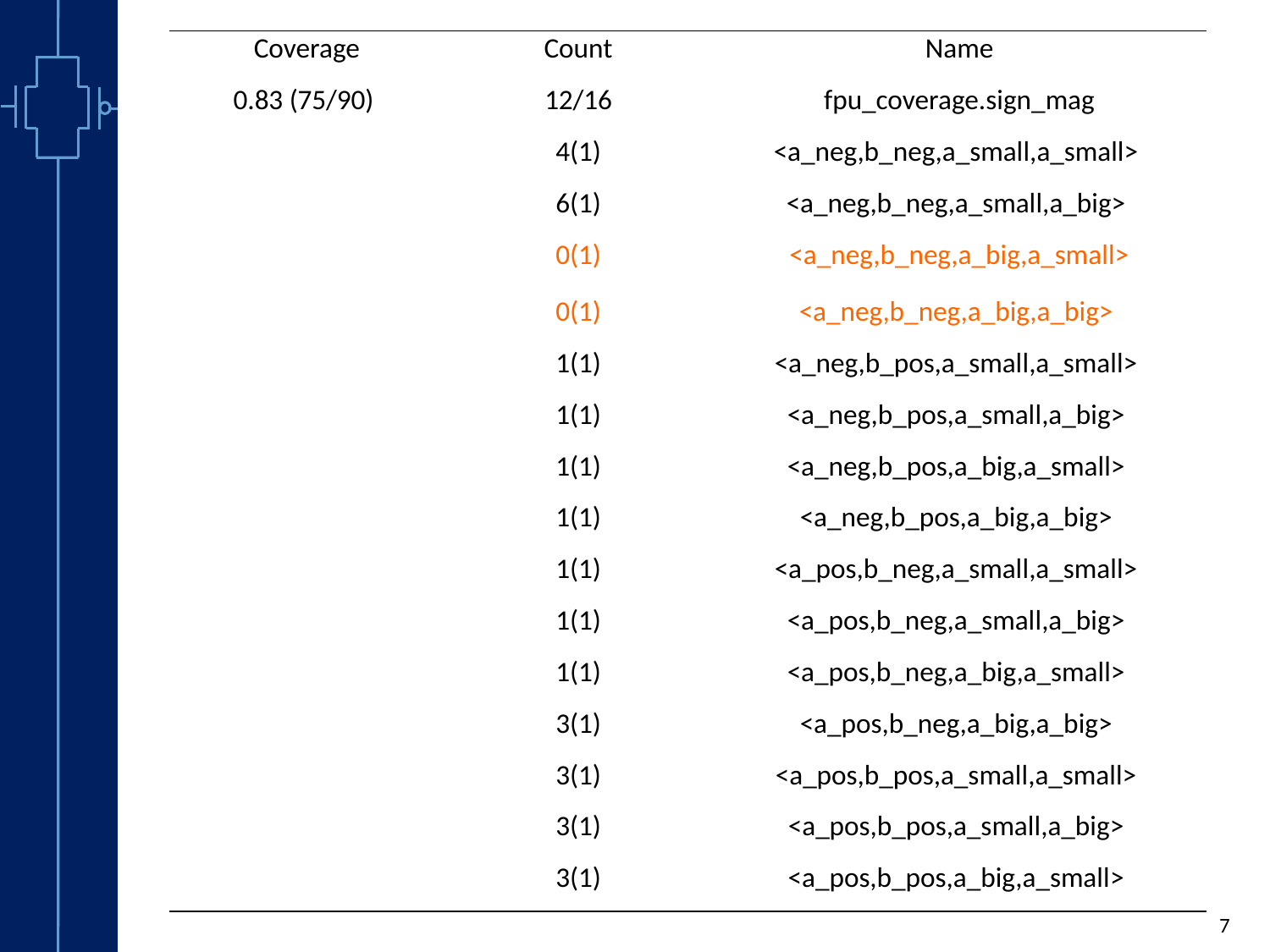

| Coverage | Count | Name |
| --- | --- | --- |
| 0.83 (75/90) | 12/16 | fpu\_coverage.sign\_mag |
|  | 4(1) | <a\_neg,b\_neg,a\_small,a\_small> |
|  | 6(1) | <a\_neg,b\_neg,a\_small,a\_big> |
|  | 0(1) | <a\_neg,b\_neg,a\_big,a\_small> |
|  | 0(1) | <a\_neg,b\_neg,a\_big,a\_big> |
|  | 1(1) | <a\_neg,b\_pos,a\_small,a\_small> |
|  | 1(1) | <a\_neg,b\_pos,a\_small,a\_big> |
|  | 1(1) | <a\_neg,b\_pos,a\_big,a\_small> |
|  | 1(1) | <a\_neg,b\_pos,a\_big,a\_big> |
|  | 1(1) | <a\_pos,b\_neg,a\_small,a\_small> |
|  | 1(1) | <a\_pos,b\_neg,a\_small,a\_big> |
|  | 1(1) | <a\_pos,b\_neg,a\_big,a\_small> |
|  | 3(1) | <a\_pos,b\_neg,a\_big,a\_big> |
|  | 3(1) | <a\_pos,b\_pos,a\_small,a\_small> |
|  | 3(1) | <a\_pos,b\_pos,a\_small,a\_big> |
|  | 3(1) | <a\_pos,b\_pos,a\_big,a\_small> |
7